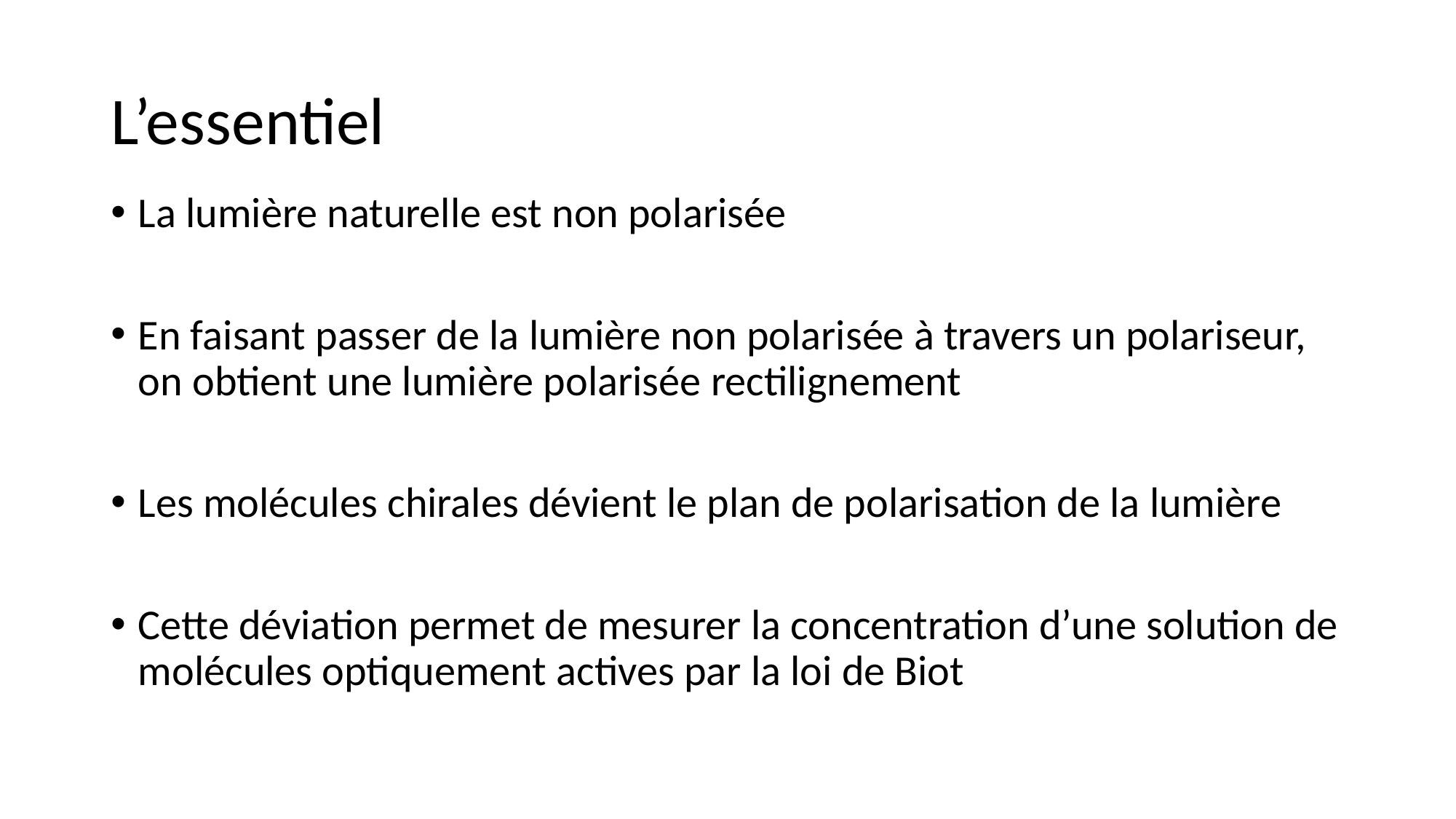

# L’essentiel
La lumière naturelle est non polarisée

En faisant passer de la lumière non polarisée à travers un polariseur, on obtient une lumière polarisée rectilignement

Les molécules chirales dévient le plan de polarisation de la lumière

Cette déviation permet de mesurer la concentration d’une solution de molécules optiquement actives par la loi de Biot